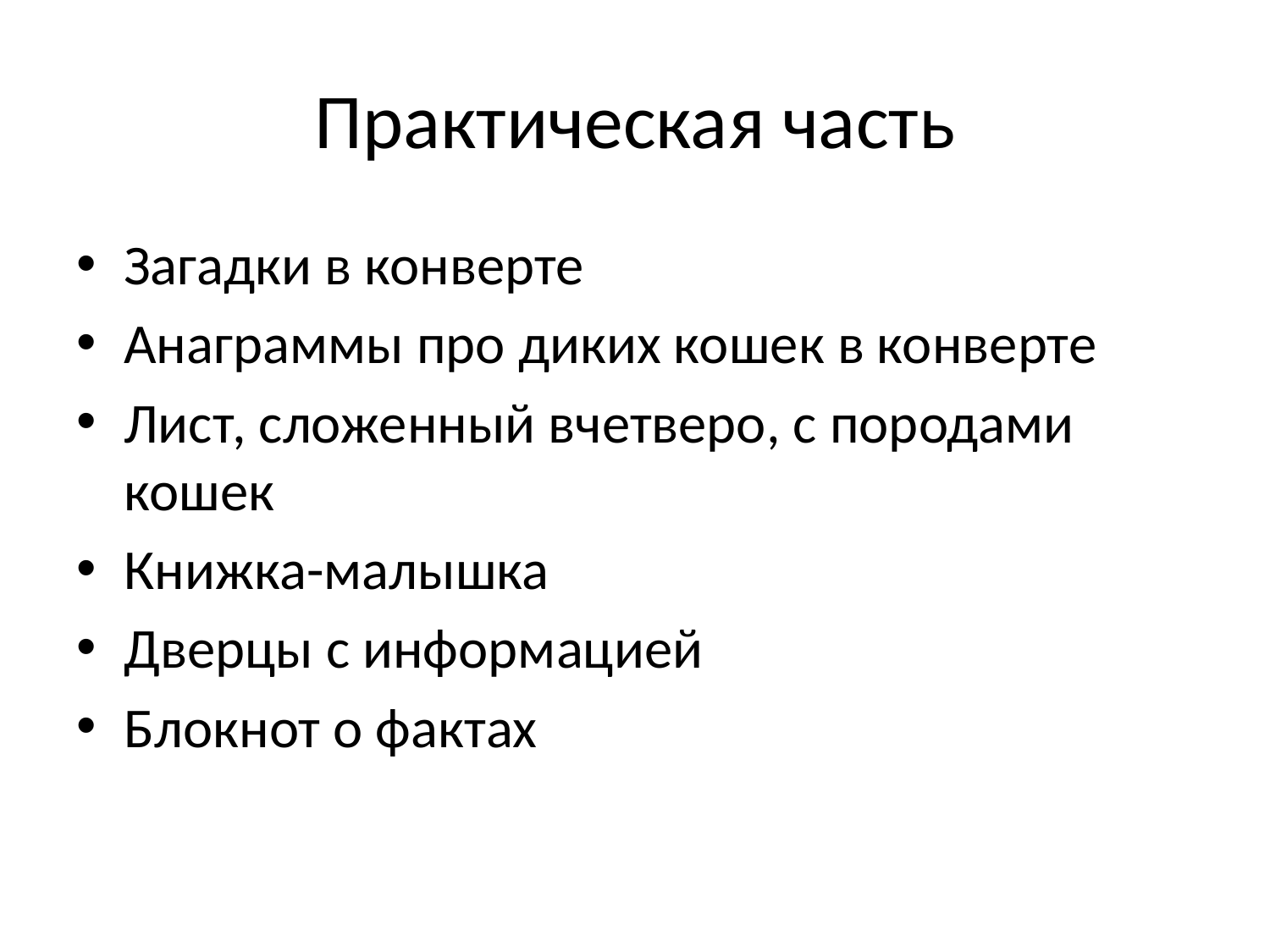

# Практическая часть
Загадки в конверте
Анаграммы про диких кошек в конверте
Лист, сложенный вчетверо, с породами кошек
Книжка-малышка
Дверцы с информацией
Блокнот о фактах